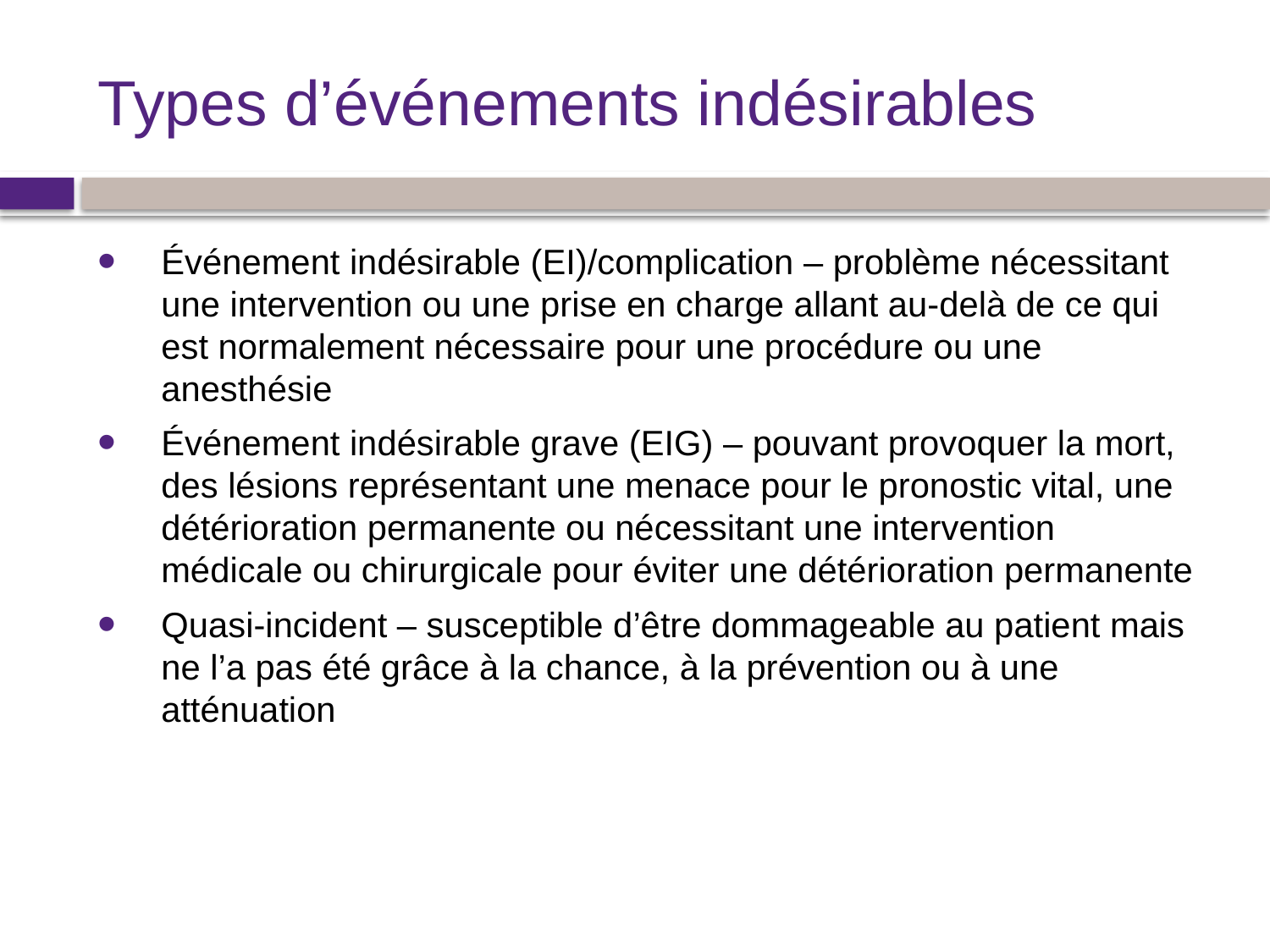

# Types d’événements indésirables
Événement indésirable (EI)/complication – problème nécessitant une intervention ou une prise en charge allant au-delà de ce qui est normalement nécessaire pour une procédure ou une anesthésie
Événement indésirable grave (EIG) – pouvant provoquer la mort, des lésions représentant une menace pour le pronostic vital, une détérioration permanente ou nécessitant une intervention médicale ou chirurgicale pour éviter une détérioration permanente
Quasi-incident – susceptible d’être dommageable au patient mais ne l’a pas été grâce à la chance, à la prévention ou à une atténuation